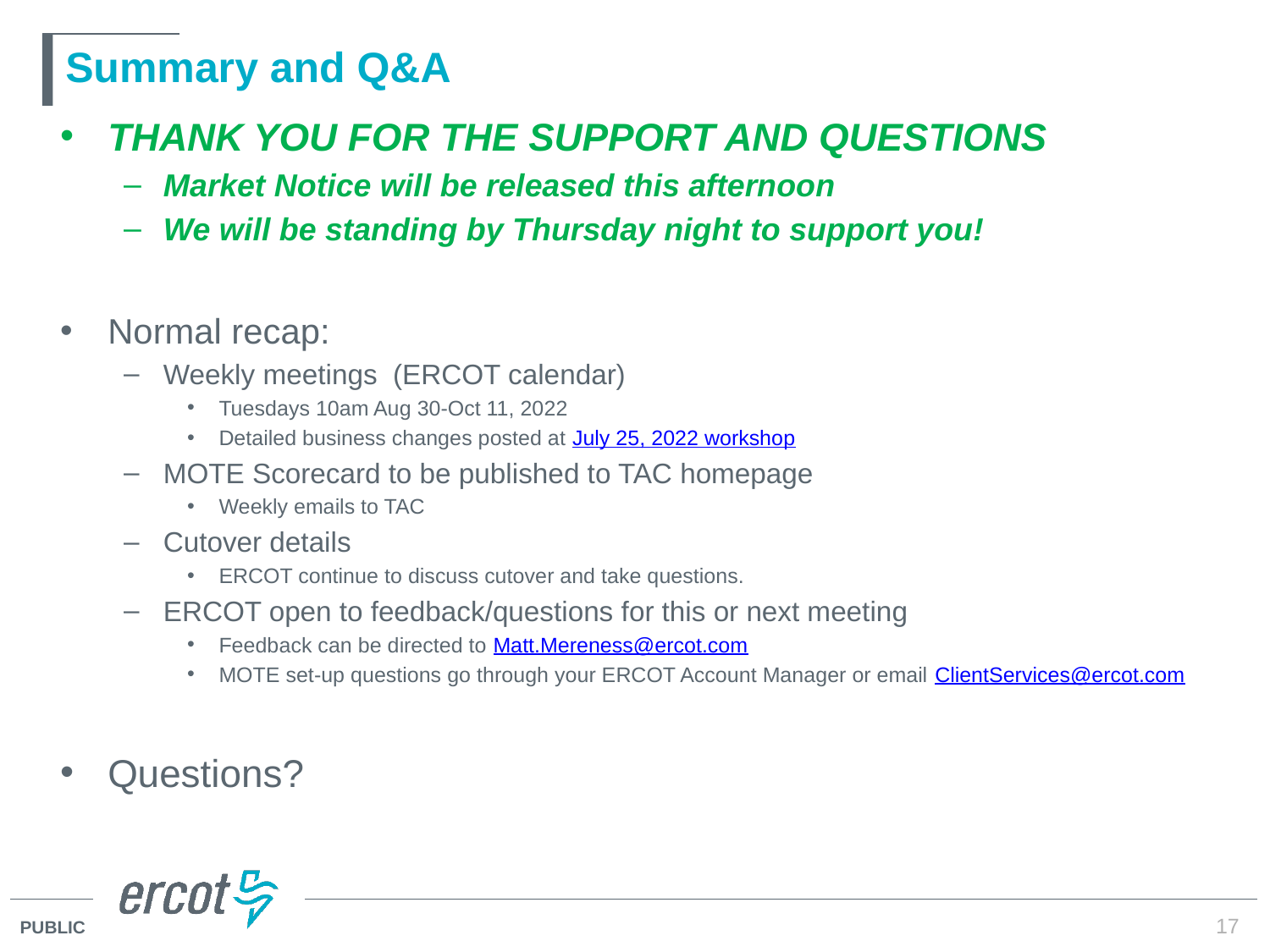

# Summary and Q&A
THANK YOU FOR THE SUPPORT AND QUESTIONS
Market Notice will be released this afternoon
We will be standing by Thursday night to support you!

Normal recap:
Weekly meetings  (ERCOT calendar)
Tuesdays 10am Aug 30-Oct 11, 2022
Detailed business changes posted at July 25, 2022 workshop
MOTE Scorecard to be published to TAC homepage
Weekly emails to TAC
Cutover details
ERCOT continue to discuss cutover and take questions.
ERCOT open to feedback/questions for this or next meeting
Feedback can be directed to Matt.Mereness@ercot.com
MOTE set-up questions go through your ERCOT Account Manager or email ClientServices@ercot.com

Questions?

17